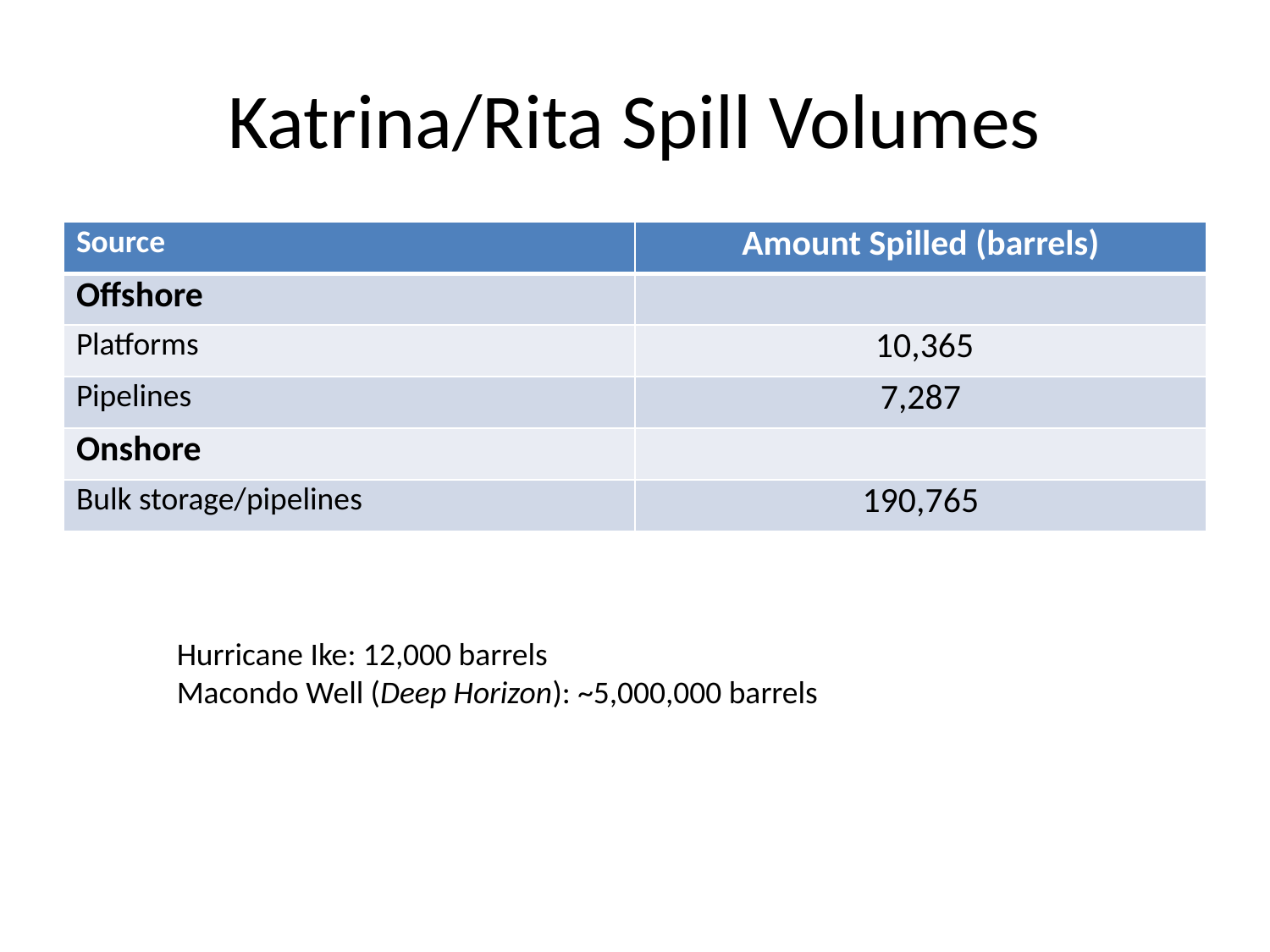

# Katrina/Rita Spill Volumes
| Source | Amount Spilled (barrels) |
| --- | --- |
| Offshore |  |
| Platforms | 10,365 |
| Pipelines | 7,287 |
| Onshore |  |
| Bulk storage/pipelines | 190,765 |
Hurricane Ike: 12,000 barrels
Macondo Well (Deep Horizon): ~5,000,000 barrels